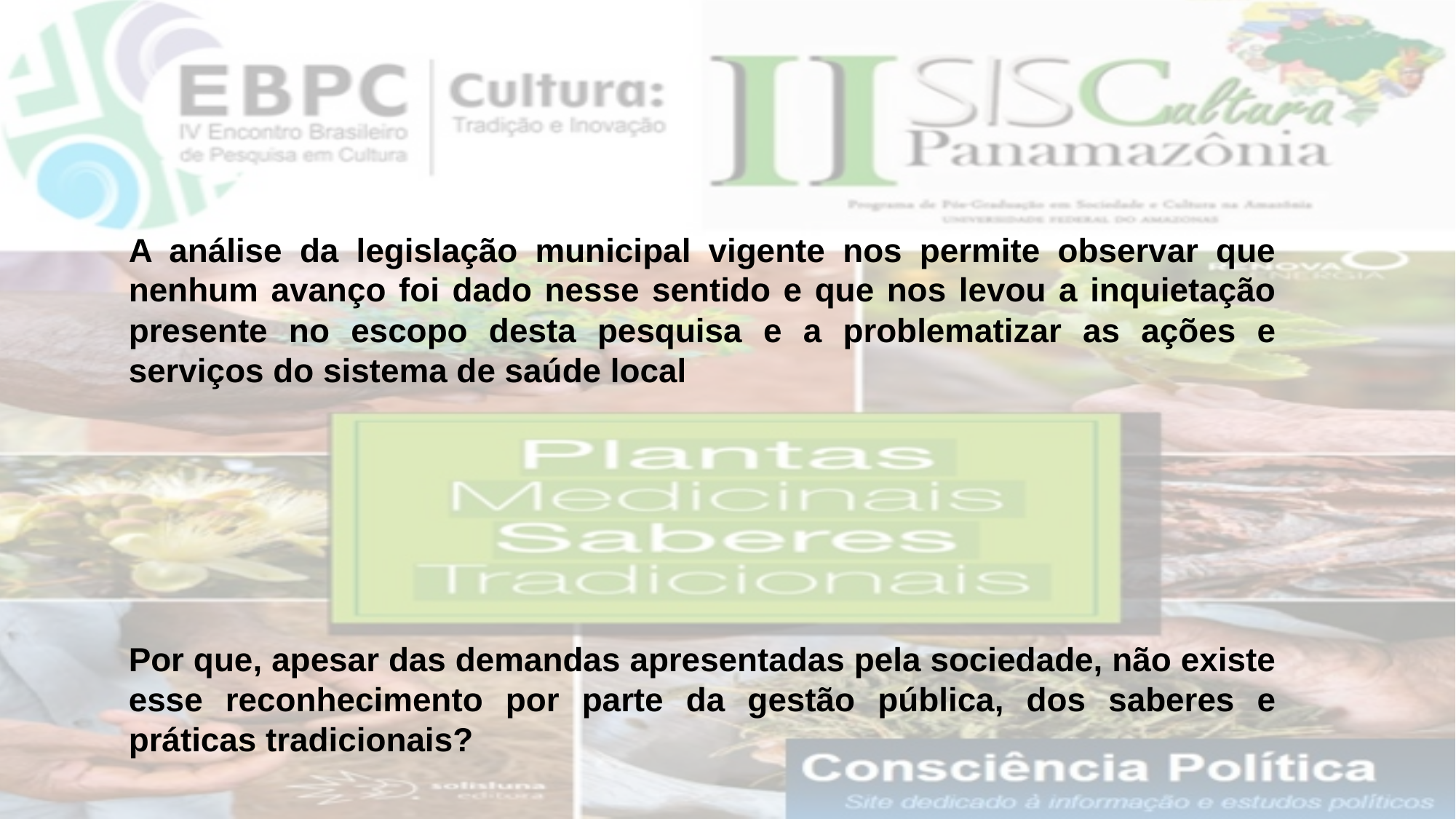

A análise da legislação municipal vigente nos permite observar que nenhum avanço foi dado nesse sentido e que nos levou a inquietação presente no escopo desta pesquisa e a problematizar as ações e serviços do sistema de saúde local
Por que, apesar das demandas apresentadas pela sociedade, não existe esse reconhecimento por parte da gestão pública, dos saberes e práticas tradicionais?